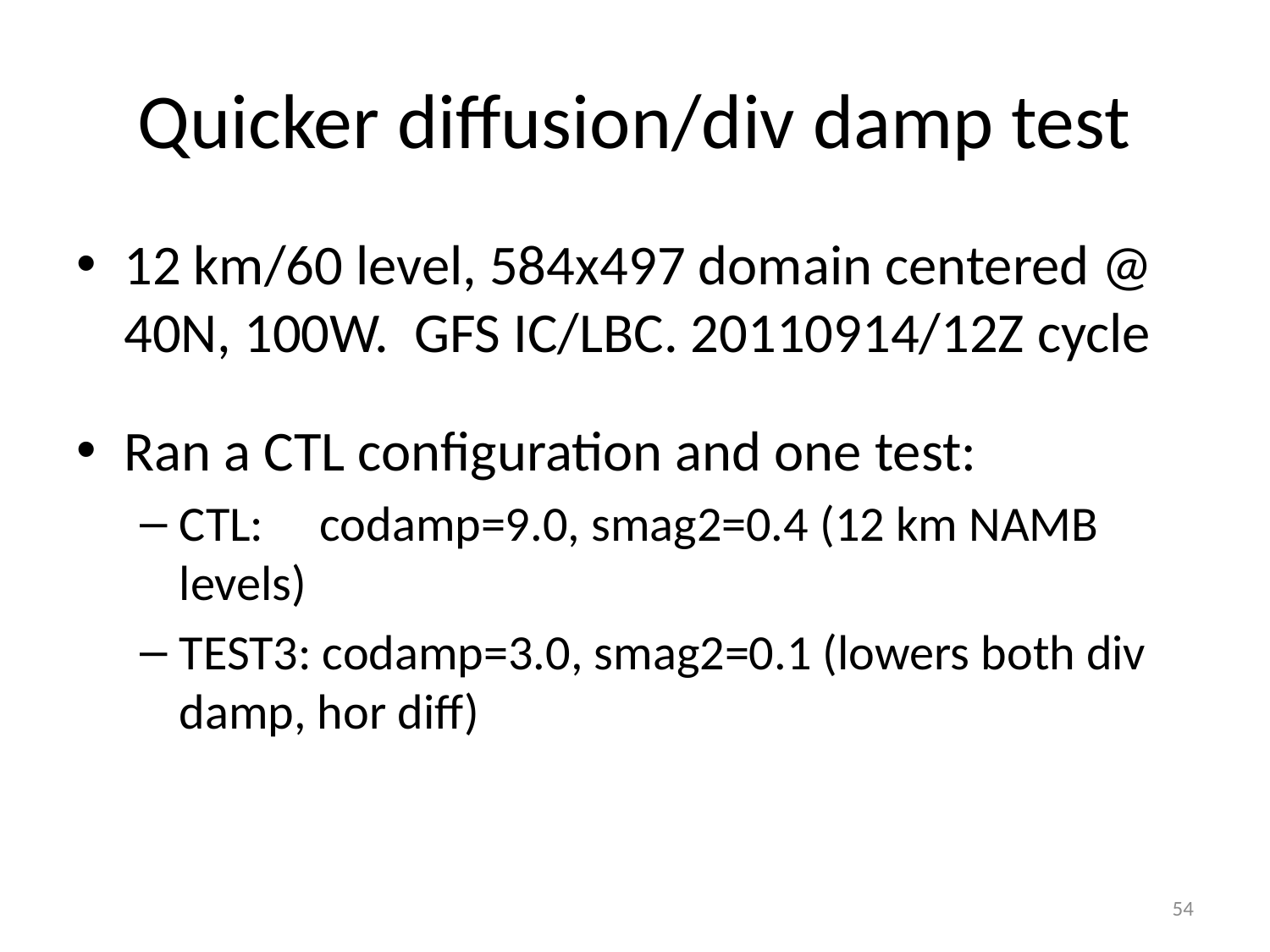

# Quicker diffusion/div damp test
12 km/60 level, 584x497 domain centered @ 40N, 100W.  GFS IC/LBC. 20110914/12Z cycle

Ran a CTL configuration and one test:
CTL:     codamp=9.0, smag2=0.4 (12 km NAMB levels)
TEST3: codamp=3.0, smag2=0.1 (lowers both div damp, hor diff)
54